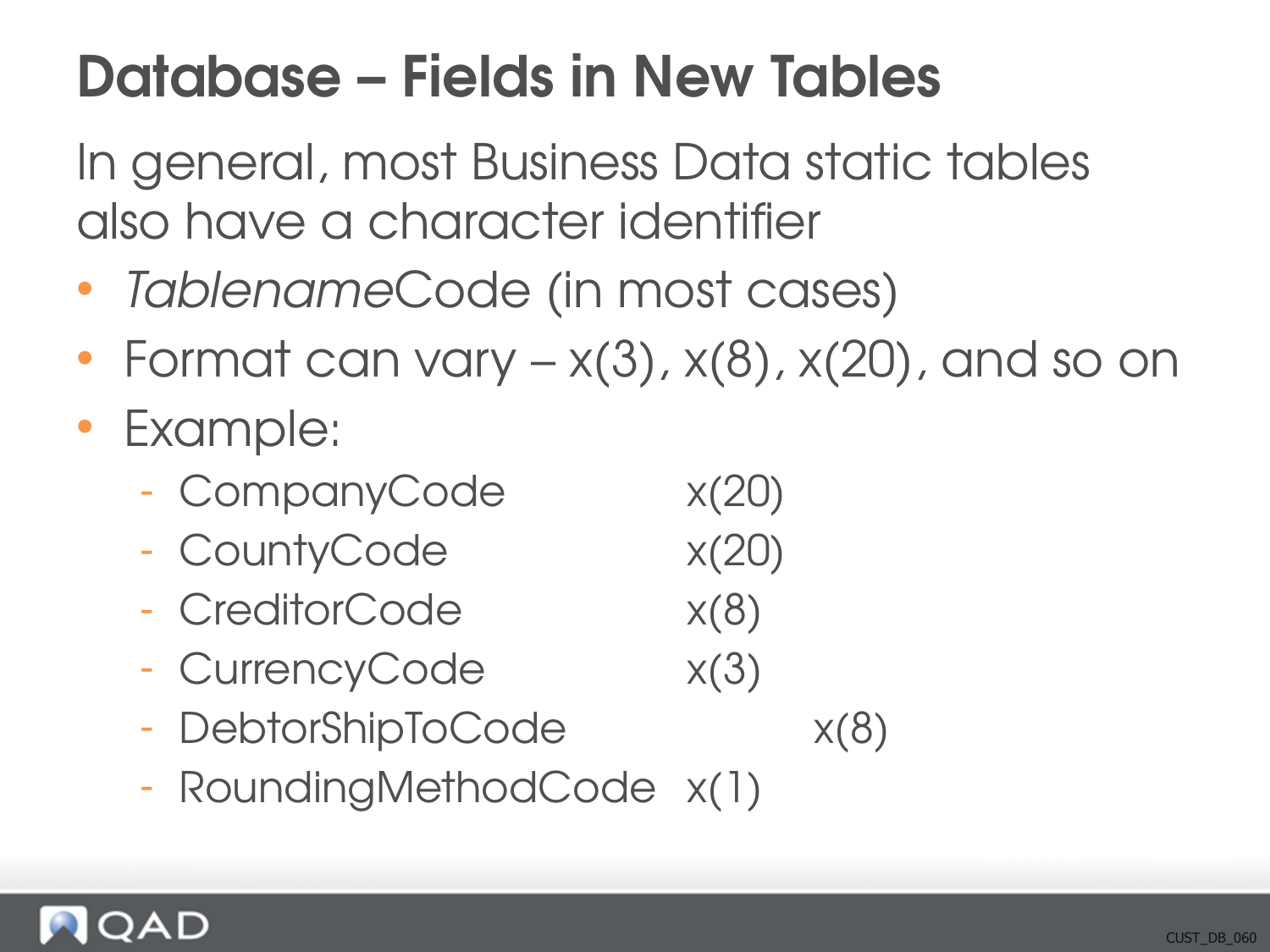

# Database – Fields in New Tables
In general, most Business Data static tables also have a character identifier
TablenameCode (in most cases)
Format can vary – x(3), x(8), x(20), and so on
Example:
CompanyCode		x(20)
CountyCode		x(20)
CreditorCode		x(8)
CurrencyCode		x(3)
DebtorShipToCode		x(8)
RoundingMethodCode	x(1)
CUST_DB_060